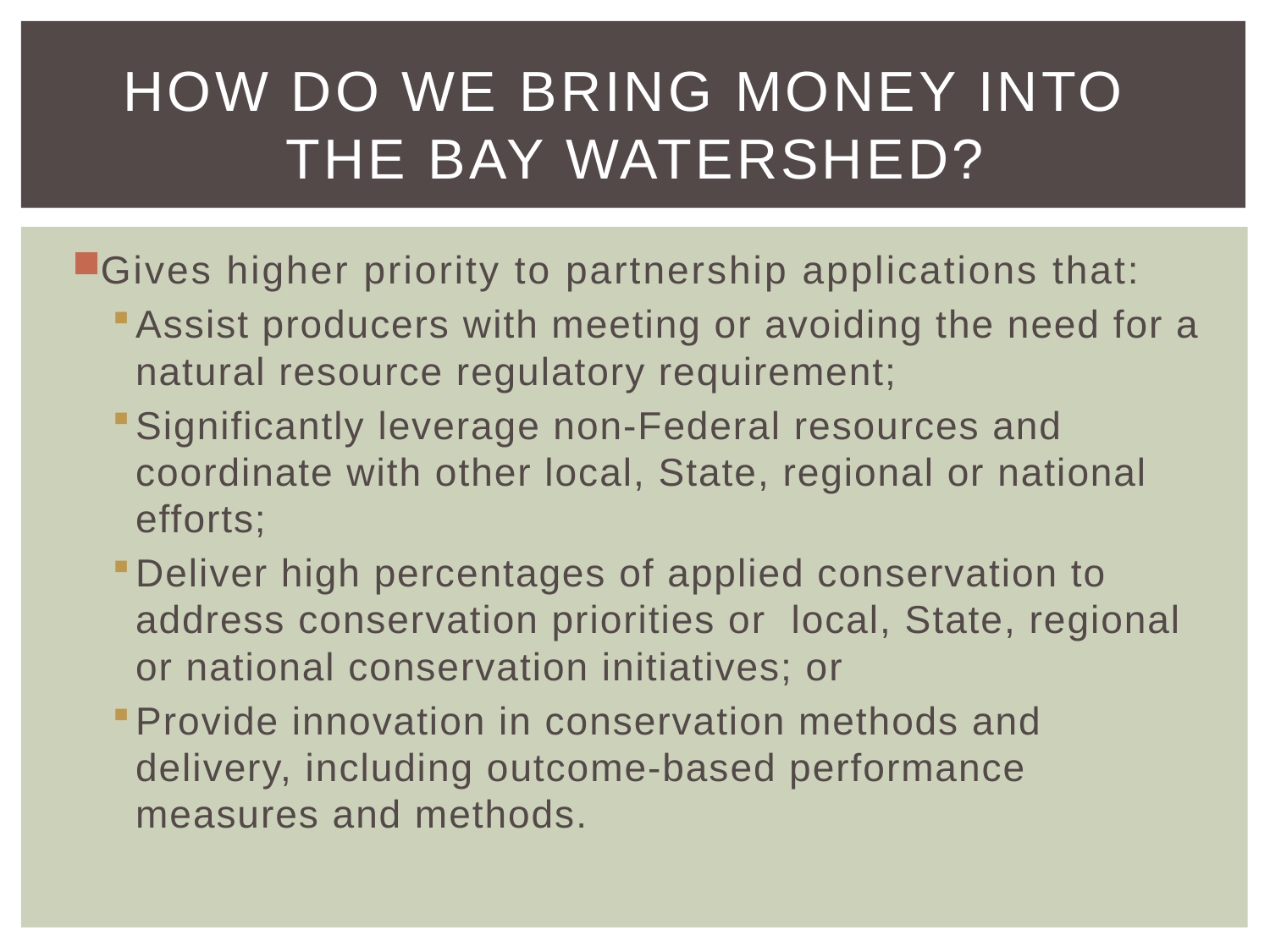

# How DO WE BRING MONEY INTO THE BAY WATERSHED?
Gives higher priority to partnership applications that:
Assist producers with meeting or avoiding the need for a natural resource regulatory requirement;
Significantly leverage non-Federal resources and coordinate with other local, State, regional or national efforts;
Deliver high percentages of applied conservation to address conservation priorities or  local, State, regional or national conservation initiatives; or
Provide innovation in conservation methods and delivery, including outcome-based performance measures and methods.